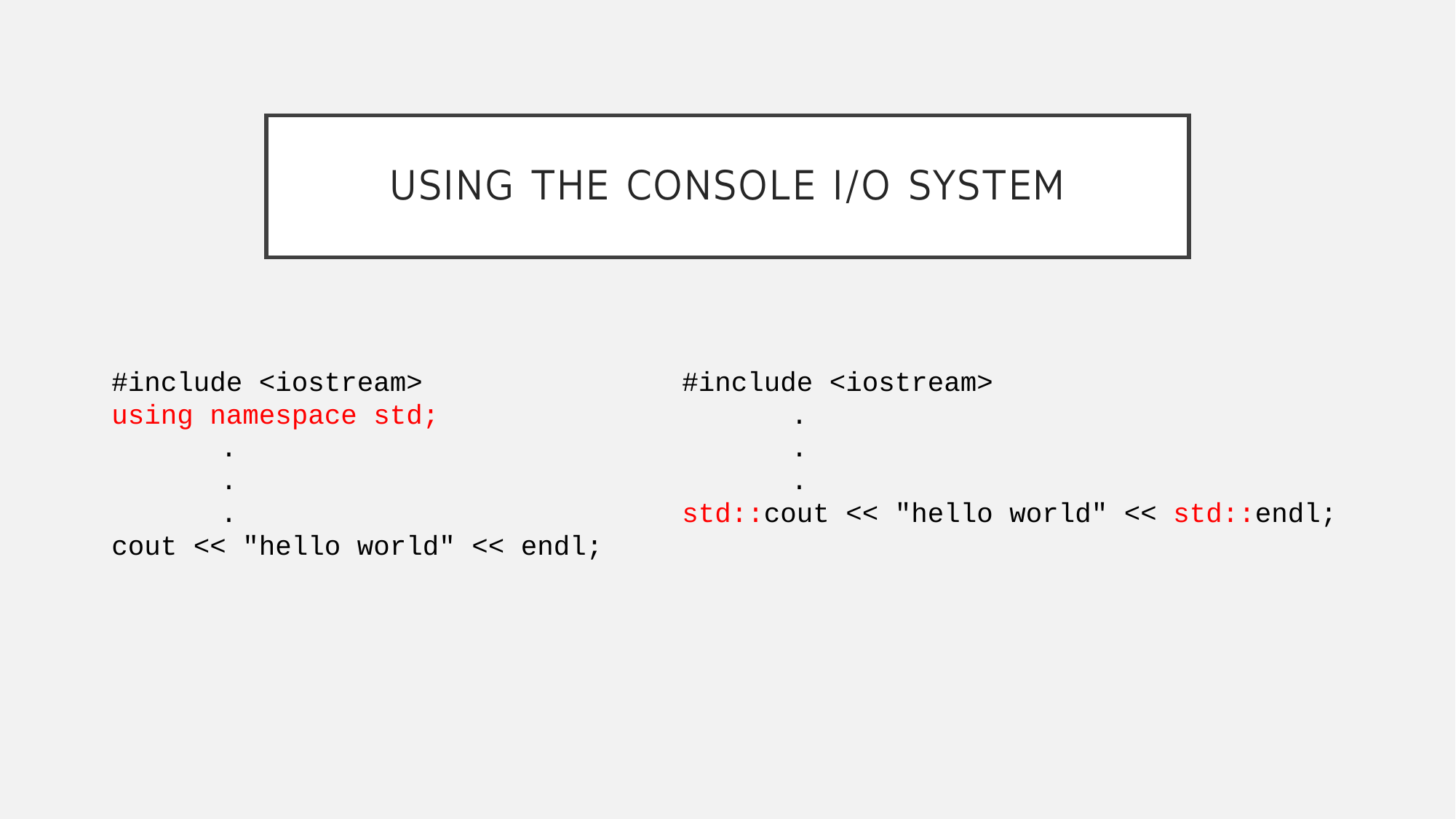

# Using The Console I/O System
#include <iostream>
using namespace std;
	.
	.
	.
cout << "hello world" << endl;
#include <iostream>
	.
	.
	.
std::cout << "hello world" << std::endl;